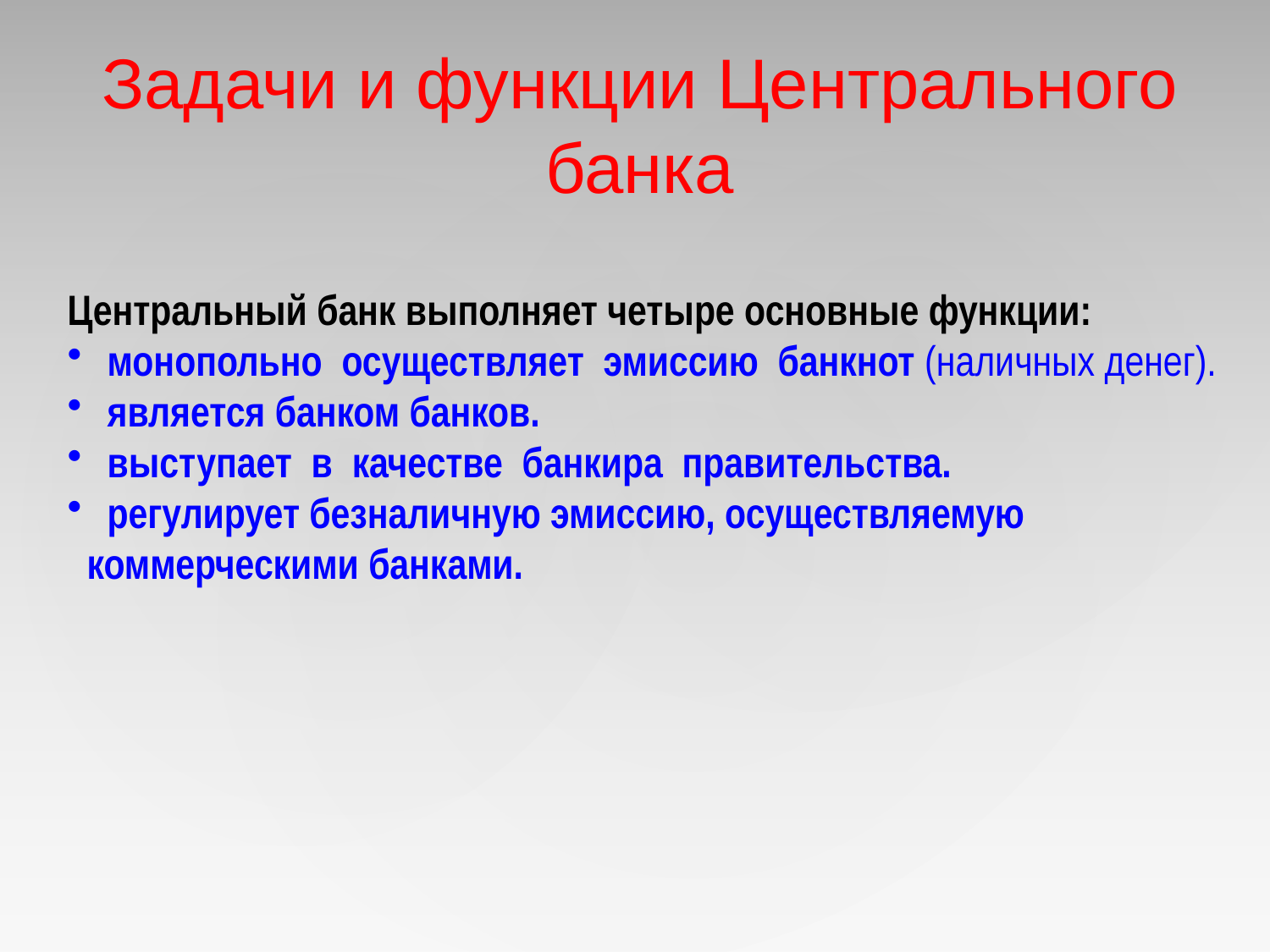

# Задачи и функции Центрального банка
Центральный банк выполняет четыре основные функции:
 монопольно  осуществляет  эмиссию  банкнот (наличных денег).
 является банком банков.
 выступает  в  качестве  банкира  правительства.
 регулирует безналичную эмиссию, осуществляемую
  коммерческими банками.